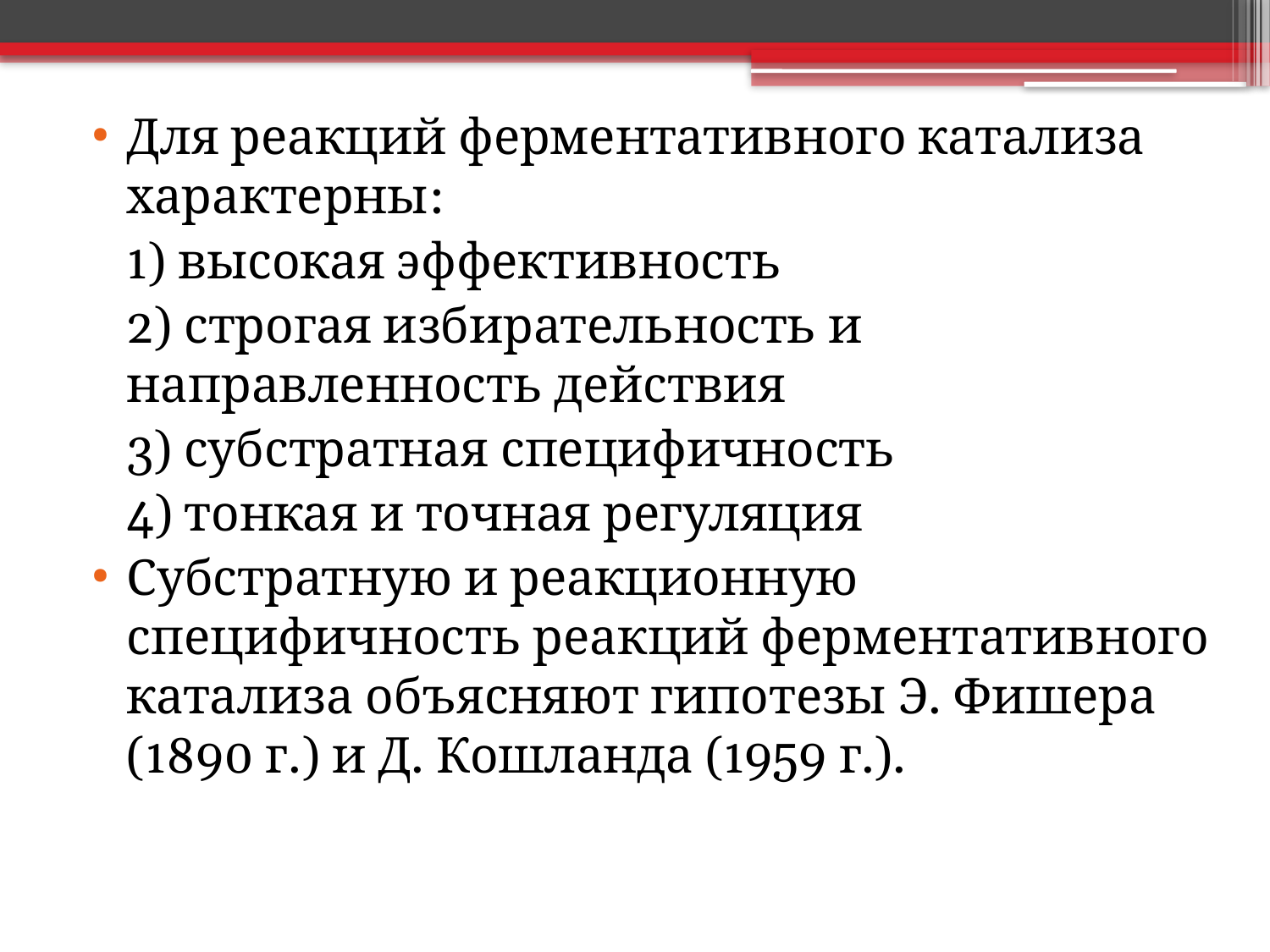

Для реакций ферментативного катализа характерны:
1) высокая эффективность
2) строгая избирательность и направленность действия
3) субстратная специфичность
4) тонкая и точная регуляция
Субстратную и реакционную специфичность реакций ферментативного катализа объясняют гипотезы Э. Фишера (1890 г.) и Д. Кошланда (1959 г.).